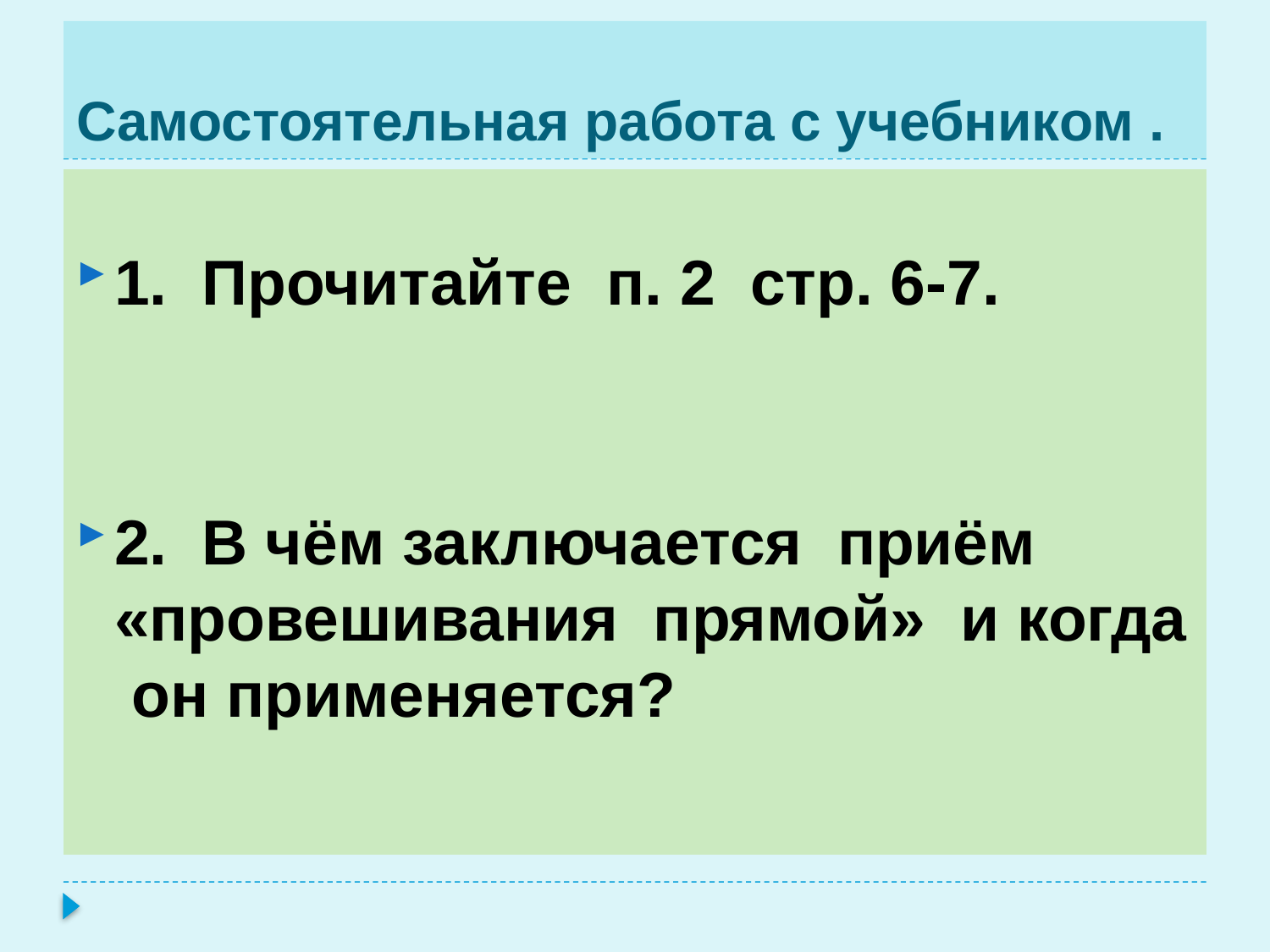

# Самостоятельная работа с учебником .

1.  Прочитайте  п. 2  стр. 6-7.

2.  В чём заключается  приём  «провешивания  прямой»  и когда  он применяется?